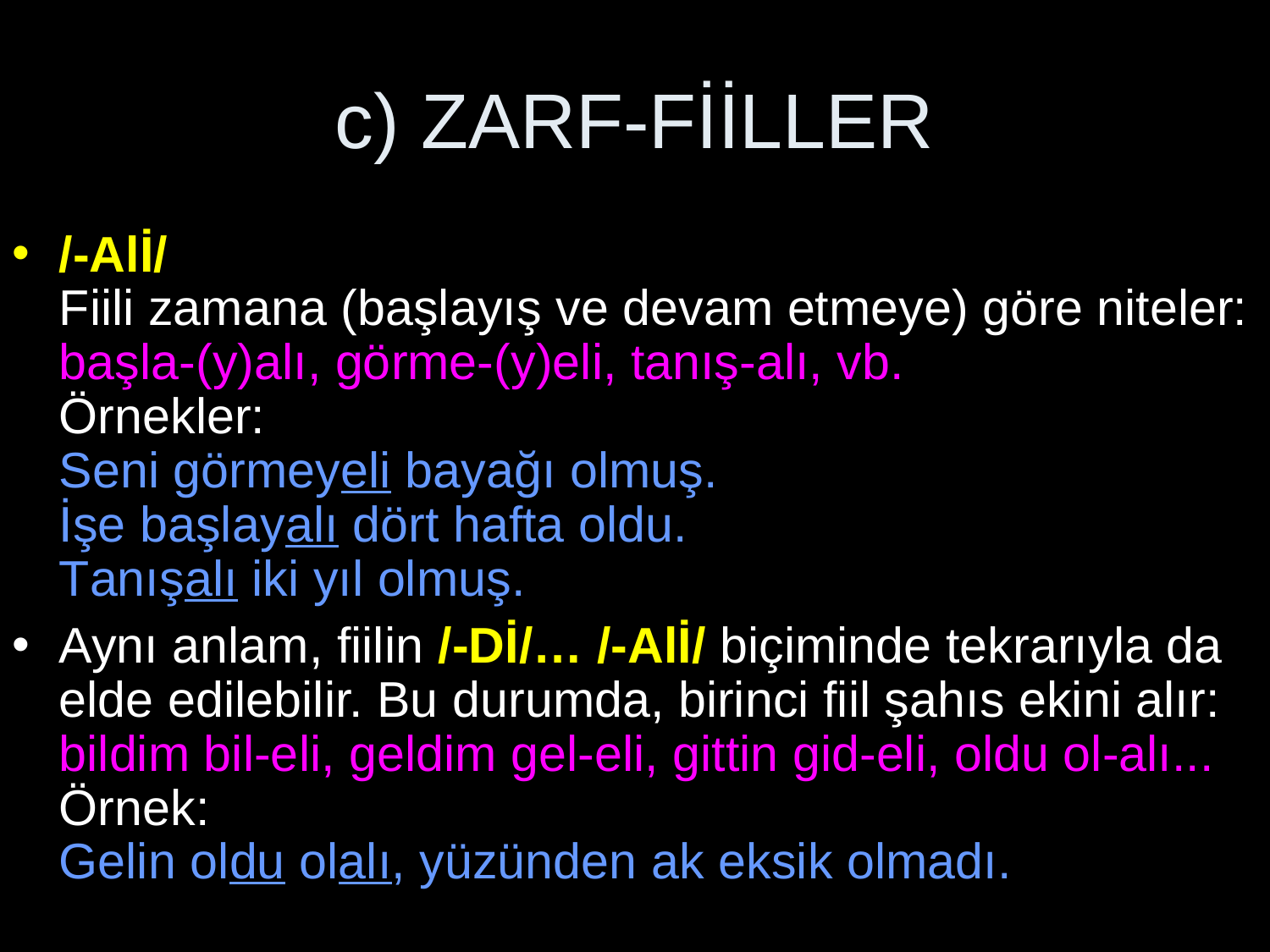

# c) ZARF-FİİLLER
/-Alİ/
Fiili zamana (başlayış ve devam etmeye) göre niteler:
başla-(y)alı, görme-(y)eli, tanış-alı, vb.
Örnekler:
Seni görmeyeli bayağı olmuş.
İşe başlayalı dört hafta oldu.
Тanışalı iki yıl olmuş.
Aynı anlam, fiilin /-Dİ/… /-Alİ/ biçiminde tekrarıyla da elde edilebilir. Bu durumda, birinci fiil şahıs ekini alır:
bildim bil-eli, geldim gel-eli, gittin gid-eli, oldu ol-alı...
Örnek:
Gelin oldu olalı, yüzünden ak eksik olmadı.